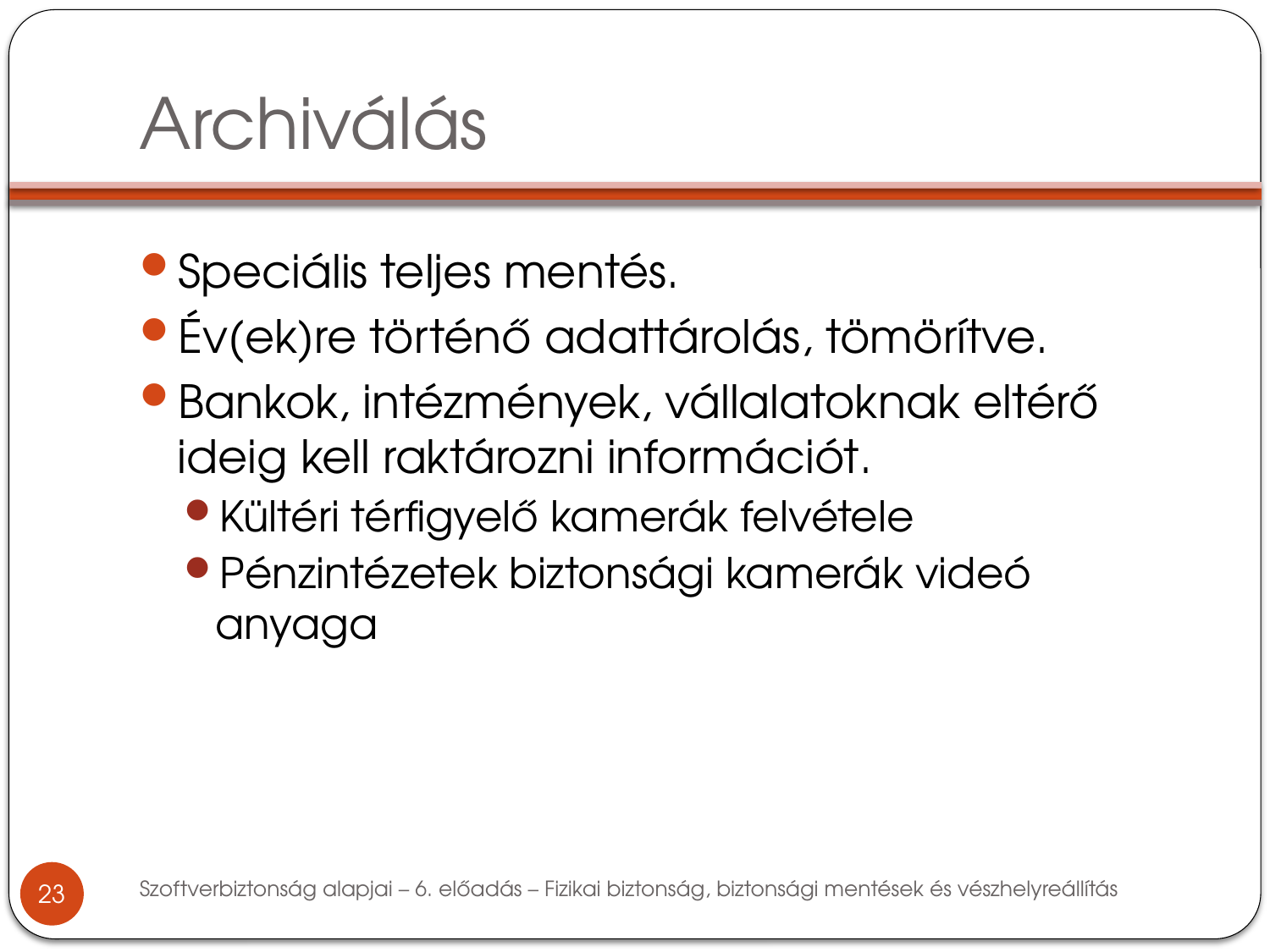

# Archiválás
Speciális teljes mentés.
Év(ek)re történő adattárolás, tömörítve.
Bankok, intézmények, vállalatoknak eltérő ideig kell raktározni információt.
Kültéri térfigyelő kamerák felvétele
Pénzintézetek biztonsági kamerák videó anyaga
Szoftverbiztonság alapjai – 6. előadás – Fizikai biztonság, biztonsági mentések és vészhelyreállítás
23